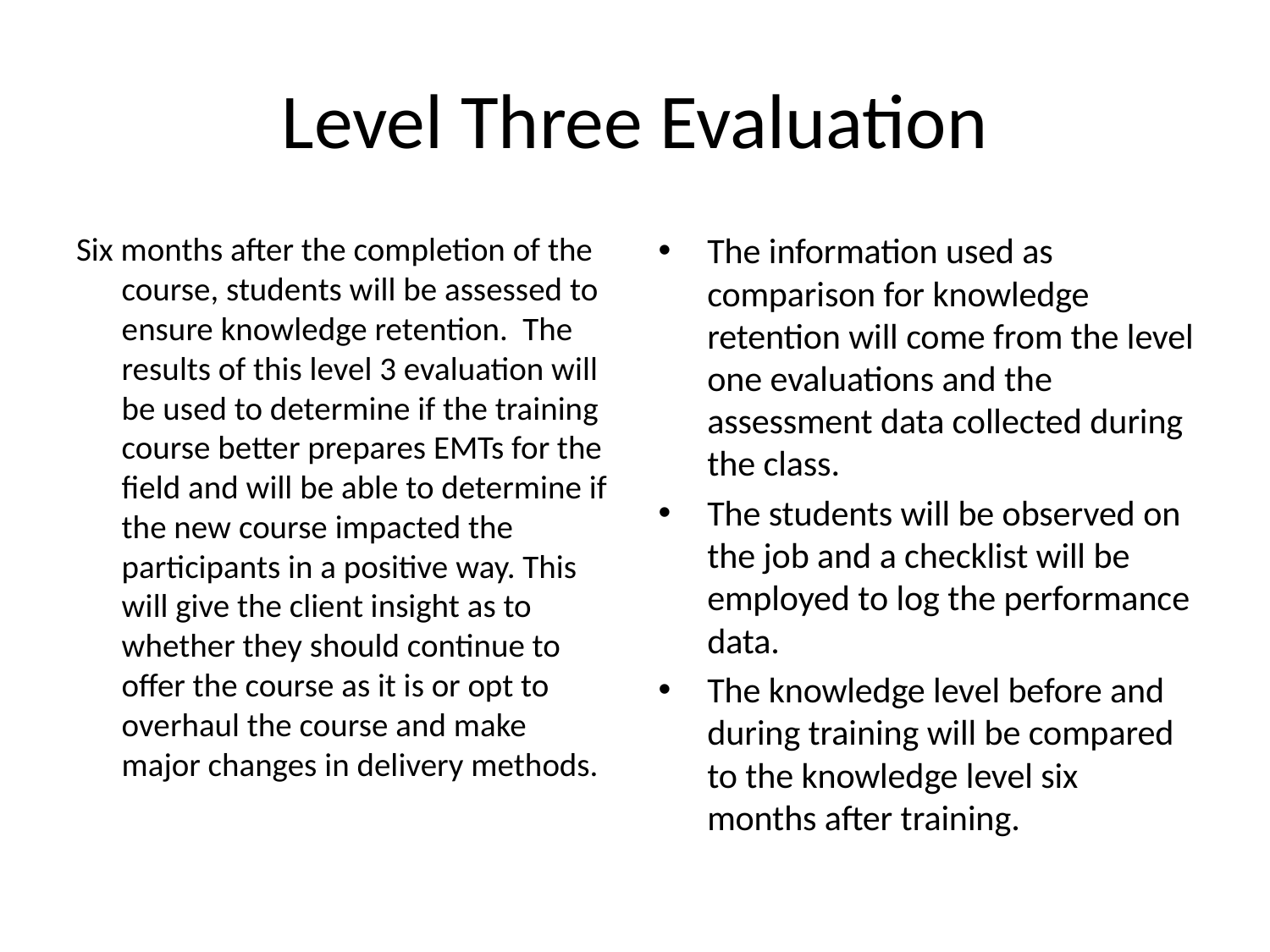

# Level Three Evaluation
Six months after the completion of the course, students will be assessed to ensure knowledge retention.  The results of this level 3 evaluation will be used to determine if the training course better prepares EMTs for the field and will be able to determine if the new course impacted the participants in a positive way. This will give the client insight as to whether they should continue to offer the course as it is or opt to overhaul the course and make major changes in delivery methods.
The information used as comparison for knowledge retention will come from the level one evaluations and the assessment data collected during the class.
The students will be observed on the job and a checklist will be employed to log the performance data.
The knowledge level before and during training will be compared to the knowledge level six months after training.